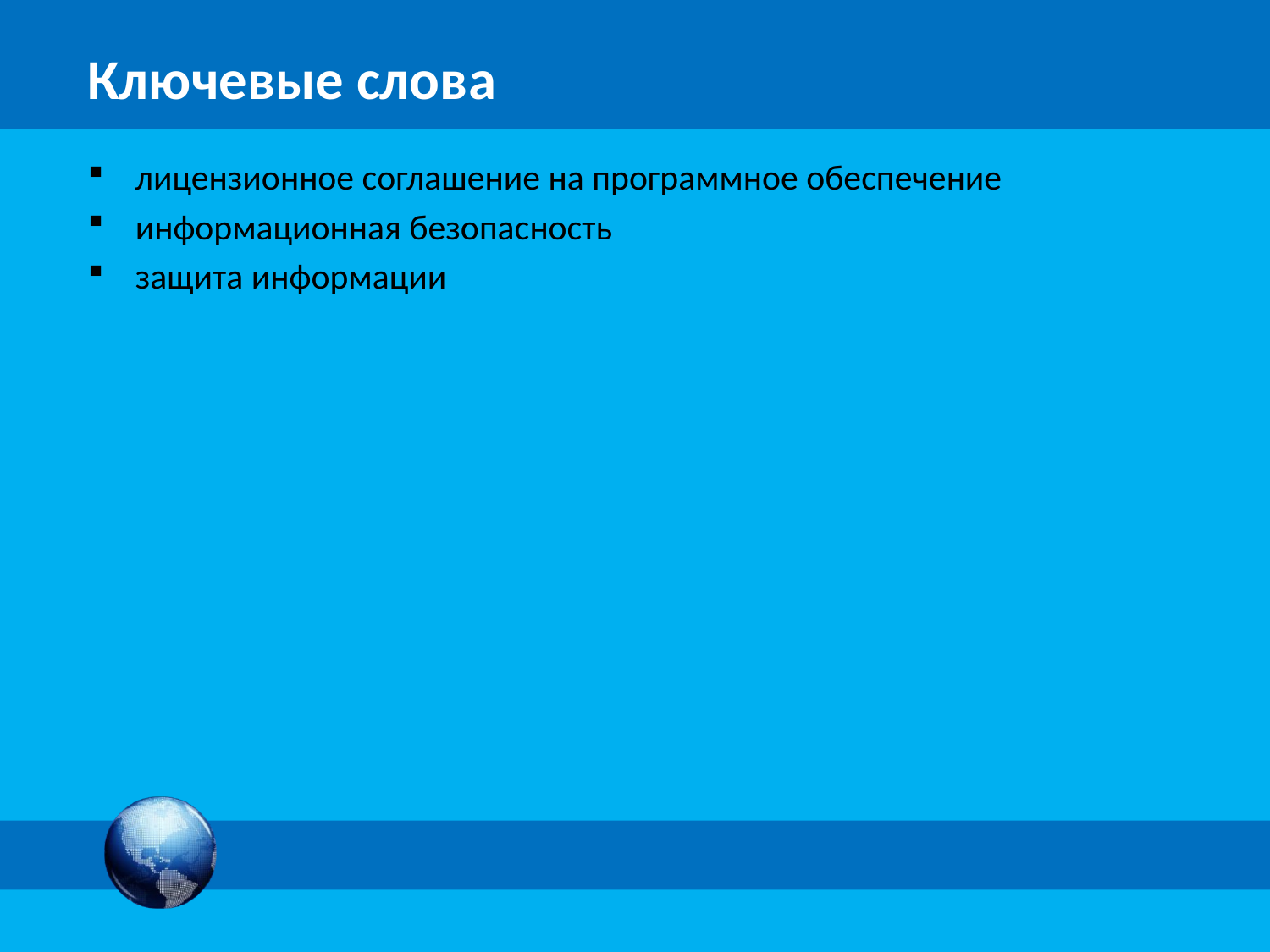

лицензионное соглашение на программное обеспечение
информационная безопасность
защита информации